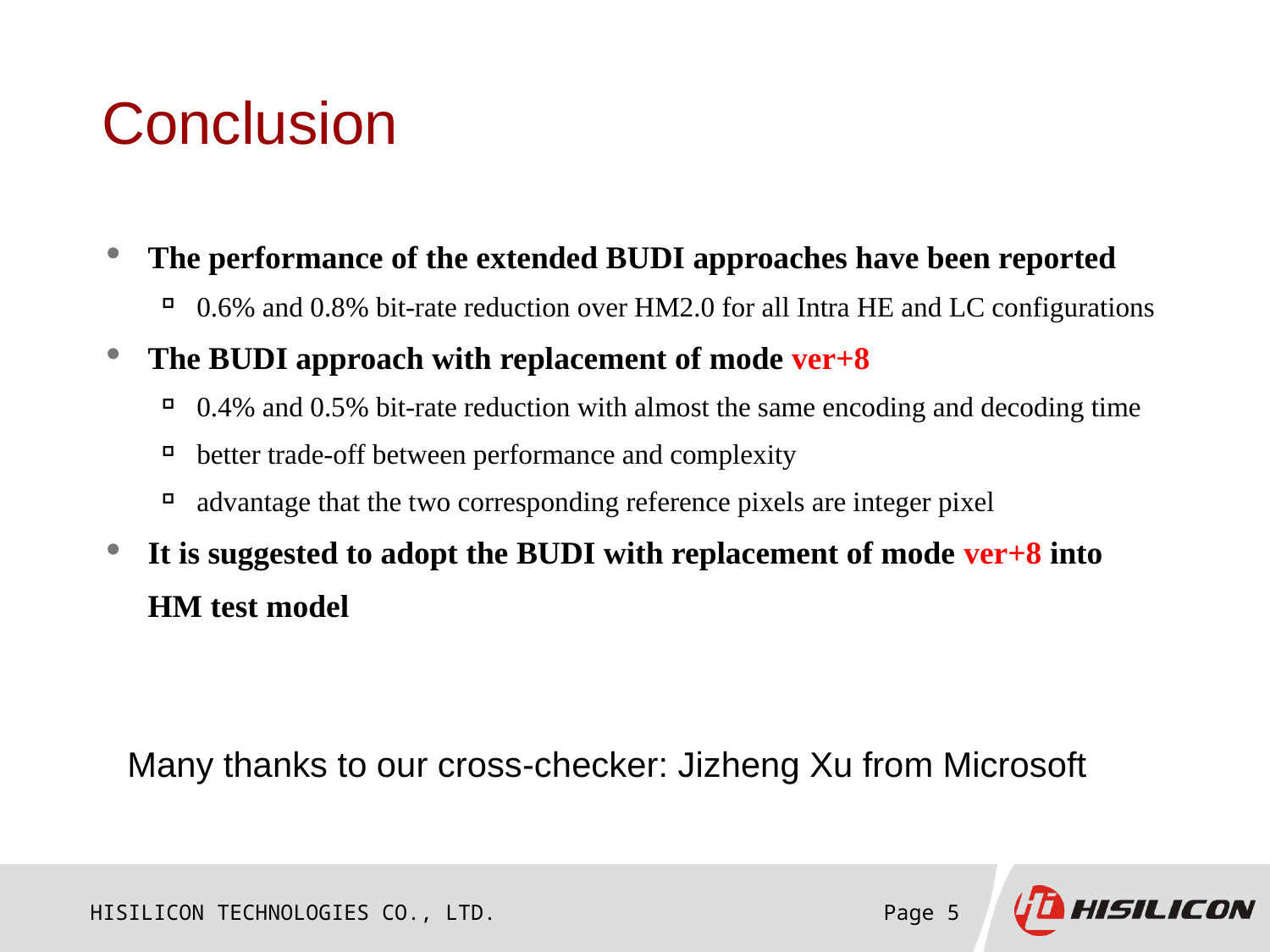

# Conclusion
The performance of the extended BUDI approaches have been reported
0.6% and 0.8% bit-rate reduction over HM2.0 for all Intra HE and LC configurations
The BUDI approach with replacement of mode ver+8
0.4% and 0.5% bit-rate reduction with almost the same encoding and decoding time
better trade-off between performance and complexity
advantage that the two corresponding reference pixels are integer pixel
It is suggested to adopt the BUDI with replacement of mode ver+8 into HM test model
Many thanks to our cross-checker: Jizheng Xu from Microsoft
Page 5